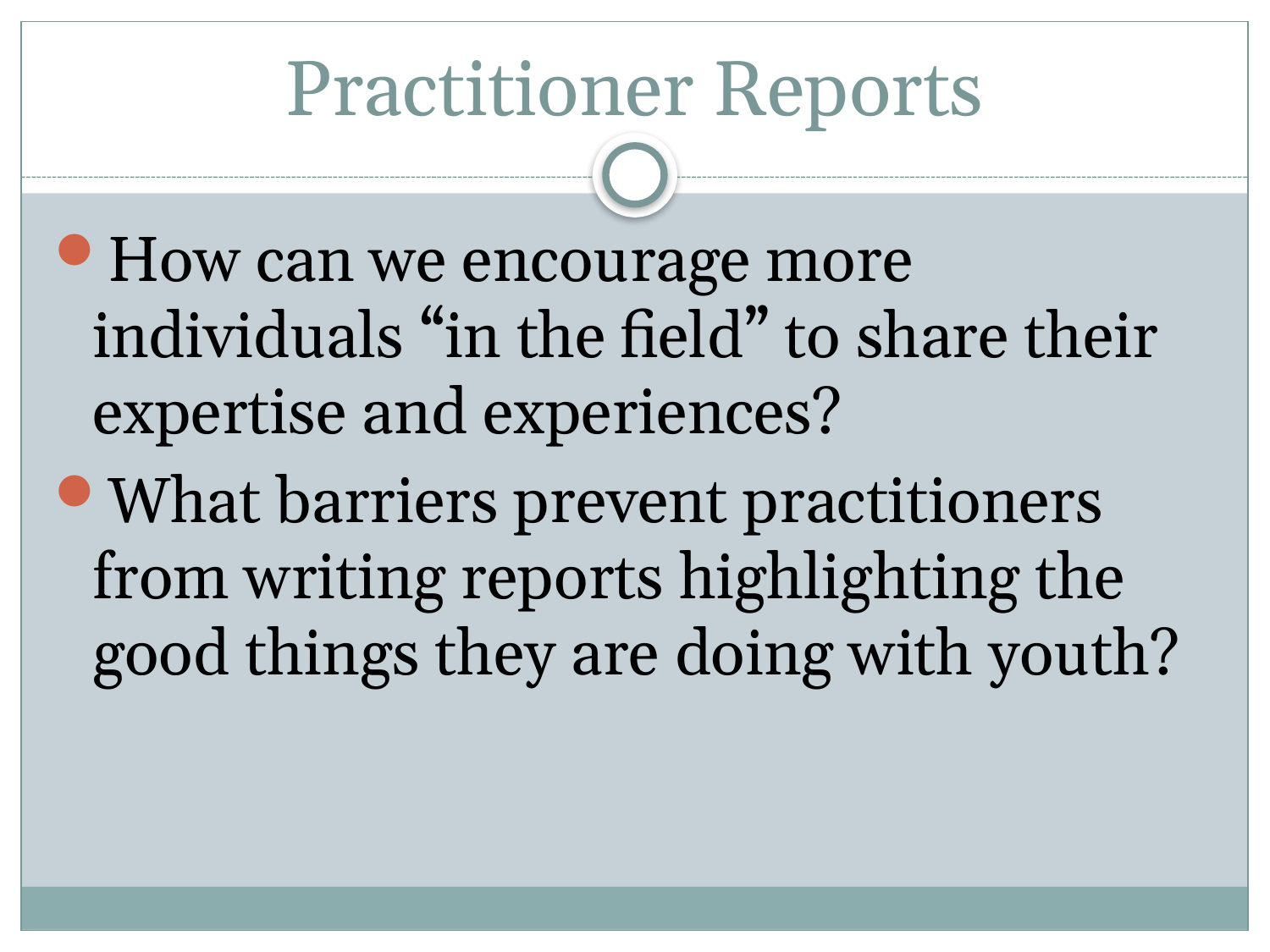

# Practitioner Reports
How can we encourage more individuals “in the field” to share their expertise and experiences?
What barriers prevent practitioners from writing reports highlighting the good things they are doing with youth?